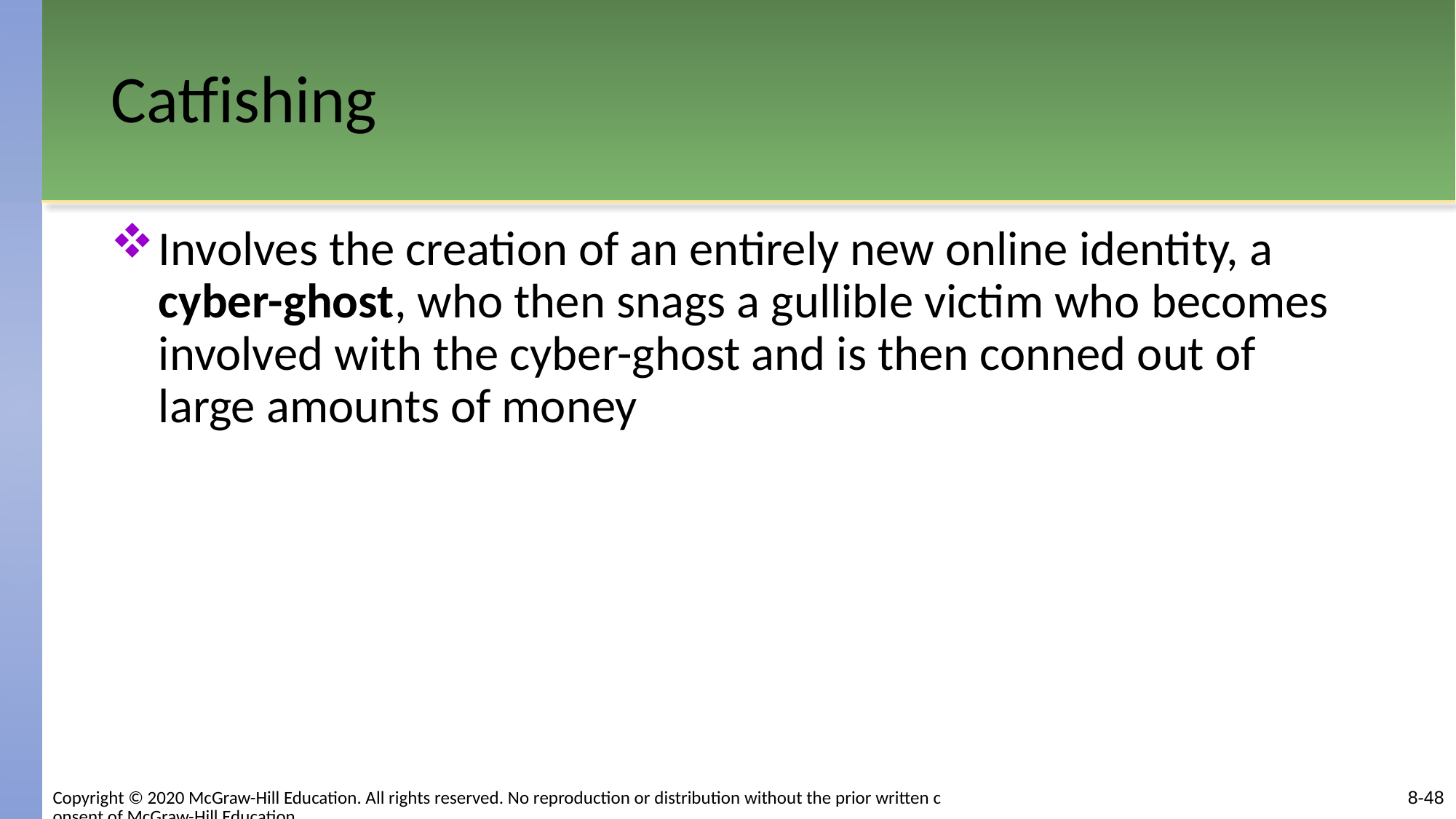

# Catfishing
Involves the creation of an entirely new online identity, a cyber-ghost, who then snags a gullible victim who becomes involved with the cyber-ghost and is then conned out of large amounts of money
8-48
Copyright © 2020 McGraw-Hill Education. All rights reserved. No reproduction or distribution without the prior written consent of McGraw-Hill Education.